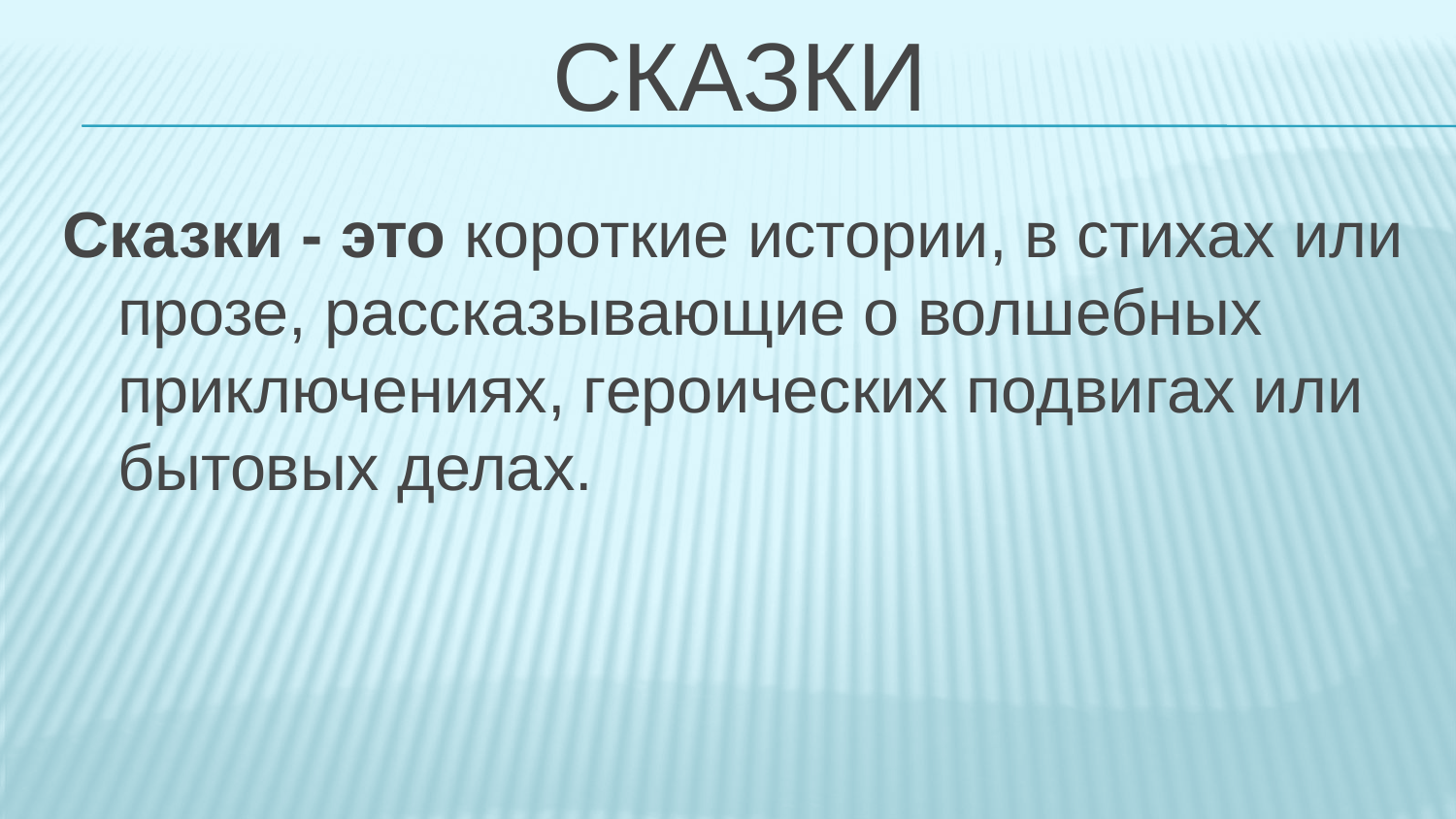

сказки
Сказки - это короткие истории, в стихах или прозе, рассказывающие о волшебных приключениях, героических подвигах или бытовых делах.